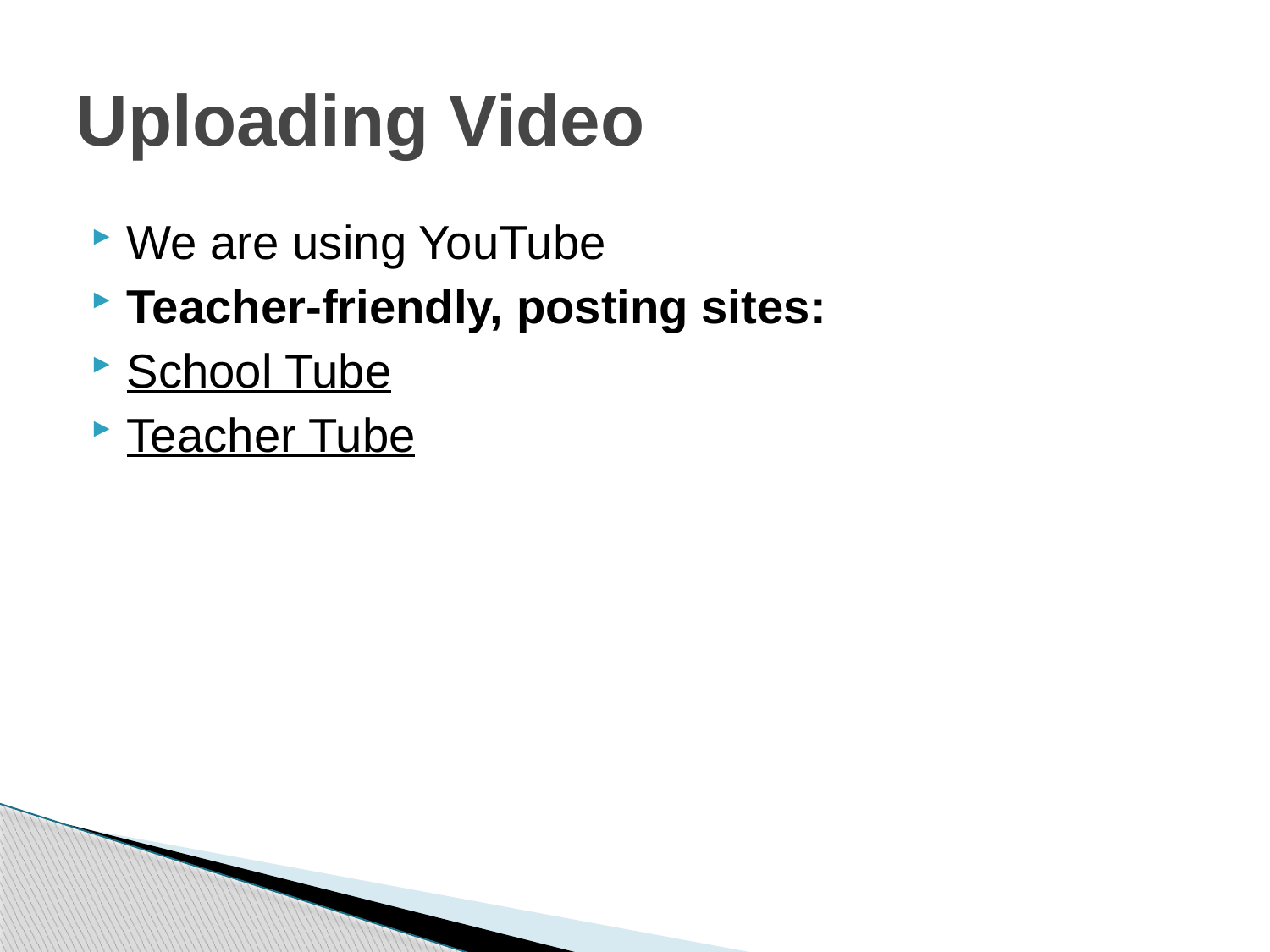

# Uploading Video
We are using YouTube
Teacher-friendly, posting sites:
School Tube
Teacher Tube